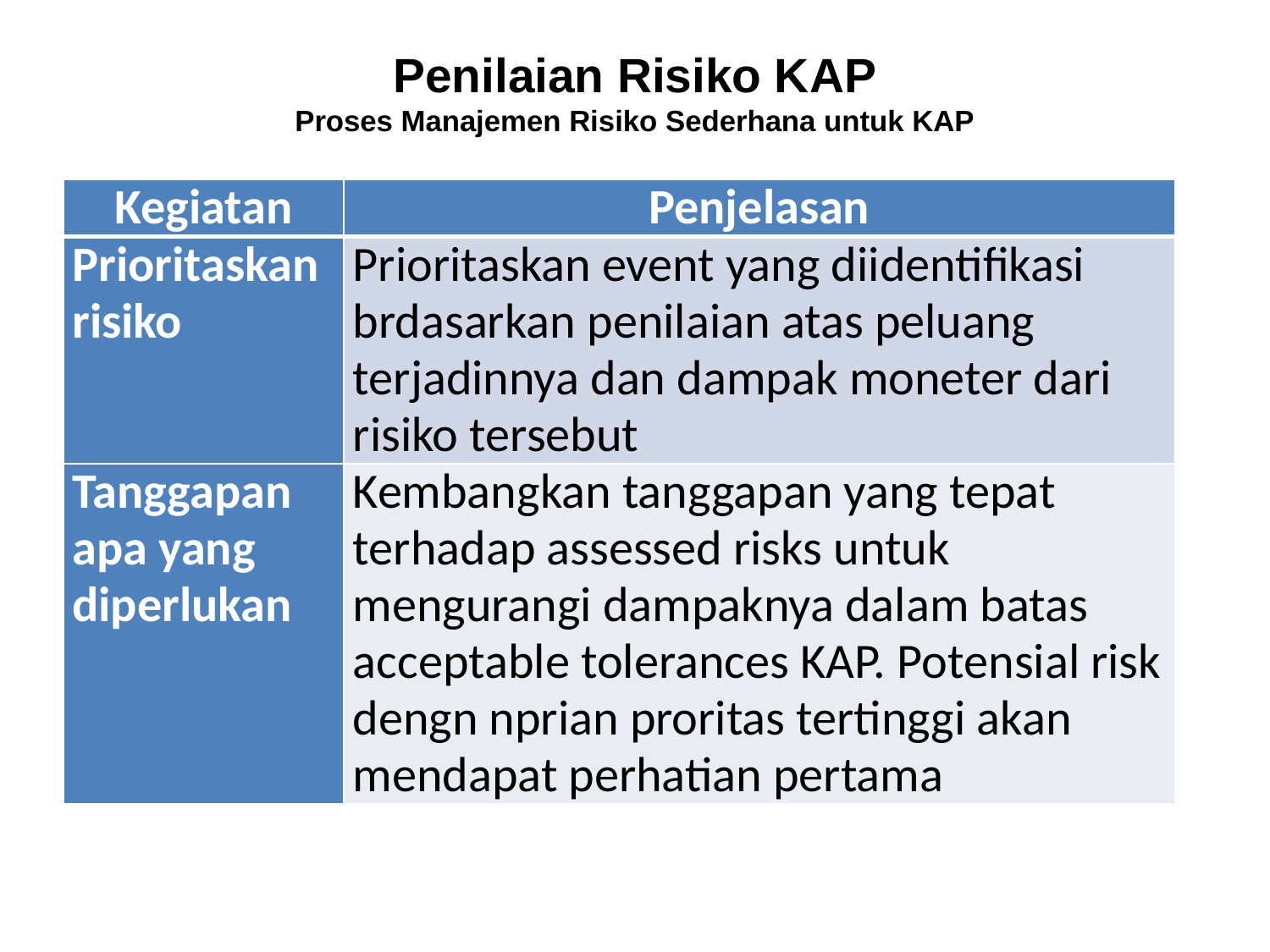

# Penilaian Risiko KAP Proses Manajemen Risiko Sederhana untuk KAP
| Kegiatan | Penjelasan |
| --- | --- |
| Prioritaskan risiko | Prioritaskan event yang diidentifikasi brdasarkan penilaian atas peluang terjadinnya dan dampak moneter dari risiko tersebut |
| Tanggapan apa yang diperlukan | Kembangkan tanggapan yang tepat terhadap assessed risks untuk mengurangi dampaknya dalam batas acceptable tolerances KAP. Potensial risk dengn nprian proritas tertinggi akan mendapat perhatian pertama |